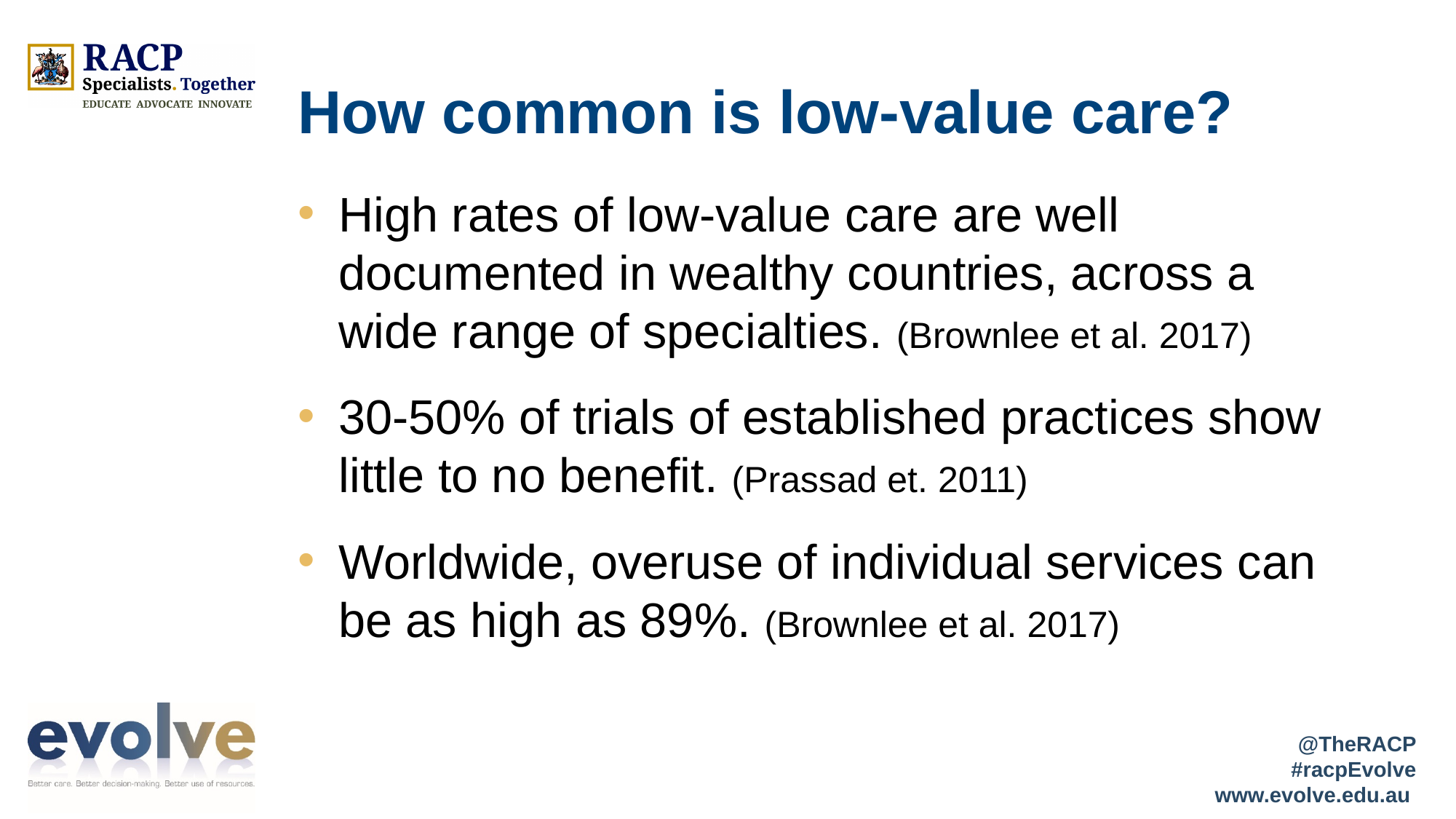

# How common is low-value care?
High rates of low-value care are well documented in wealthy countries, across a wide range of specialties. (Brownlee et al. 2017)
30-50% of trials of established practices show little to no benefit. (Prassad et. 2011)
Worldwide, overuse of individual services can be as high as 89%. (Brownlee et al. 2017)